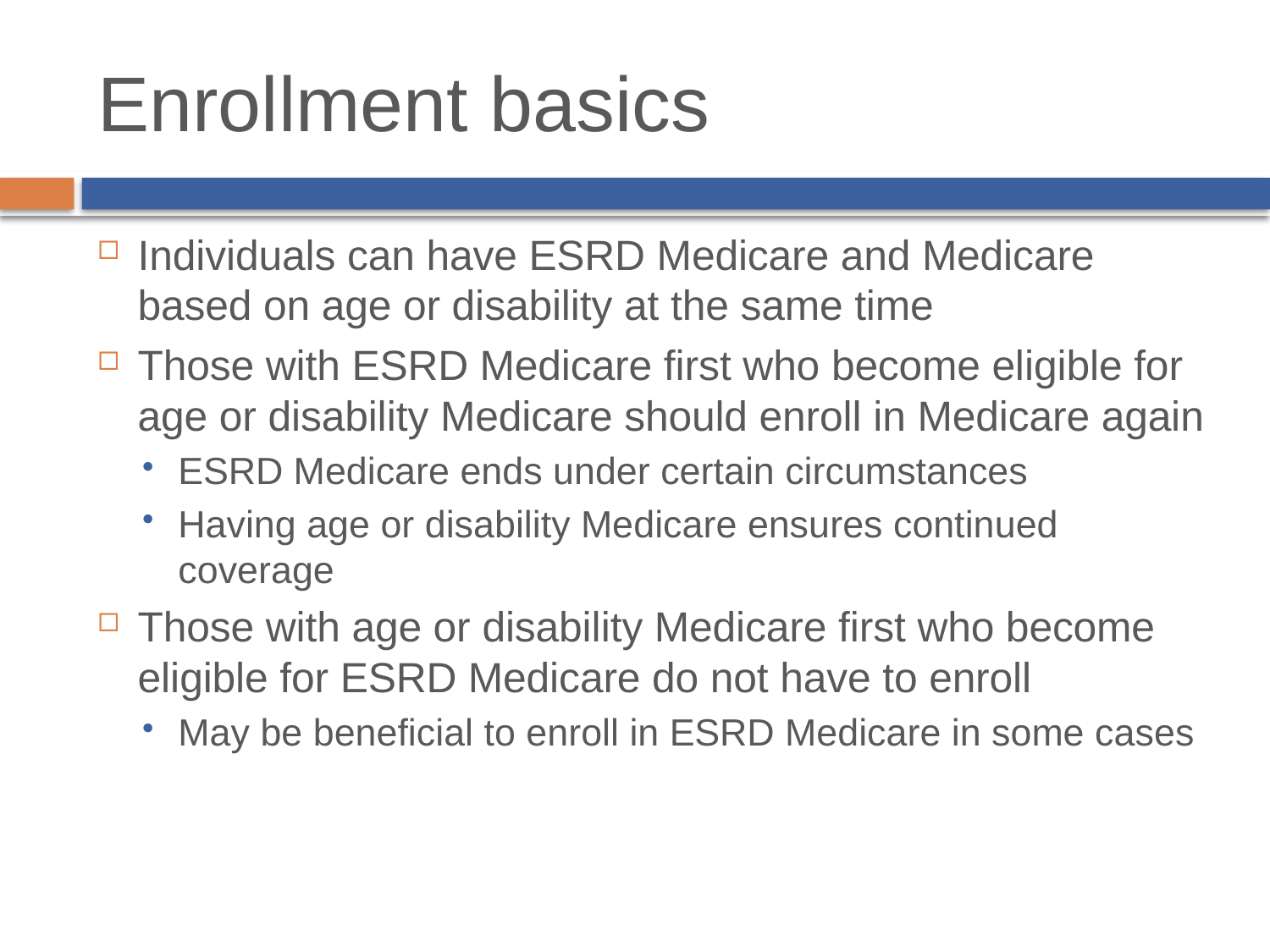

# Enrollment basics
Individuals can have ESRD Medicare and Medicare based on age or disability at the same time
Those with ESRD Medicare first who become eligible for age or disability Medicare should enroll in Medicare again
ESRD Medicare ends under certain circumstances
Having age or disability Medicare ensures continued coverage
Those with age or disability Medicare first who become eligible for ESRD Medicare do not have to enroll
May be beneficial to enroll in ESRD Medicare in some cases
14